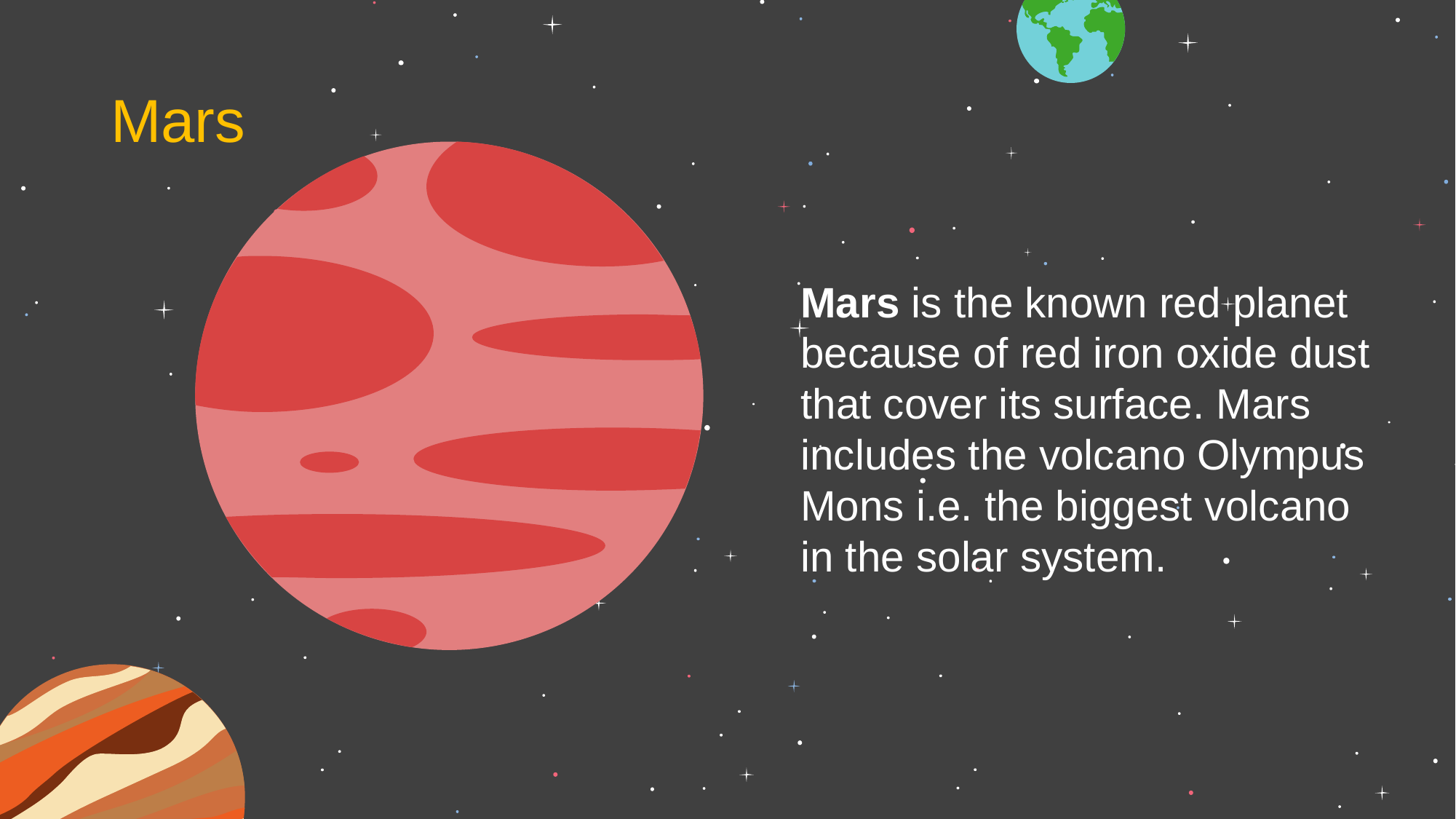

# Mars

Mars is the known red planet because of red iron oxide dust that cover its surface. Mars includes the volcano Olympus Mons i.e. the biggest volcano in the solar system.